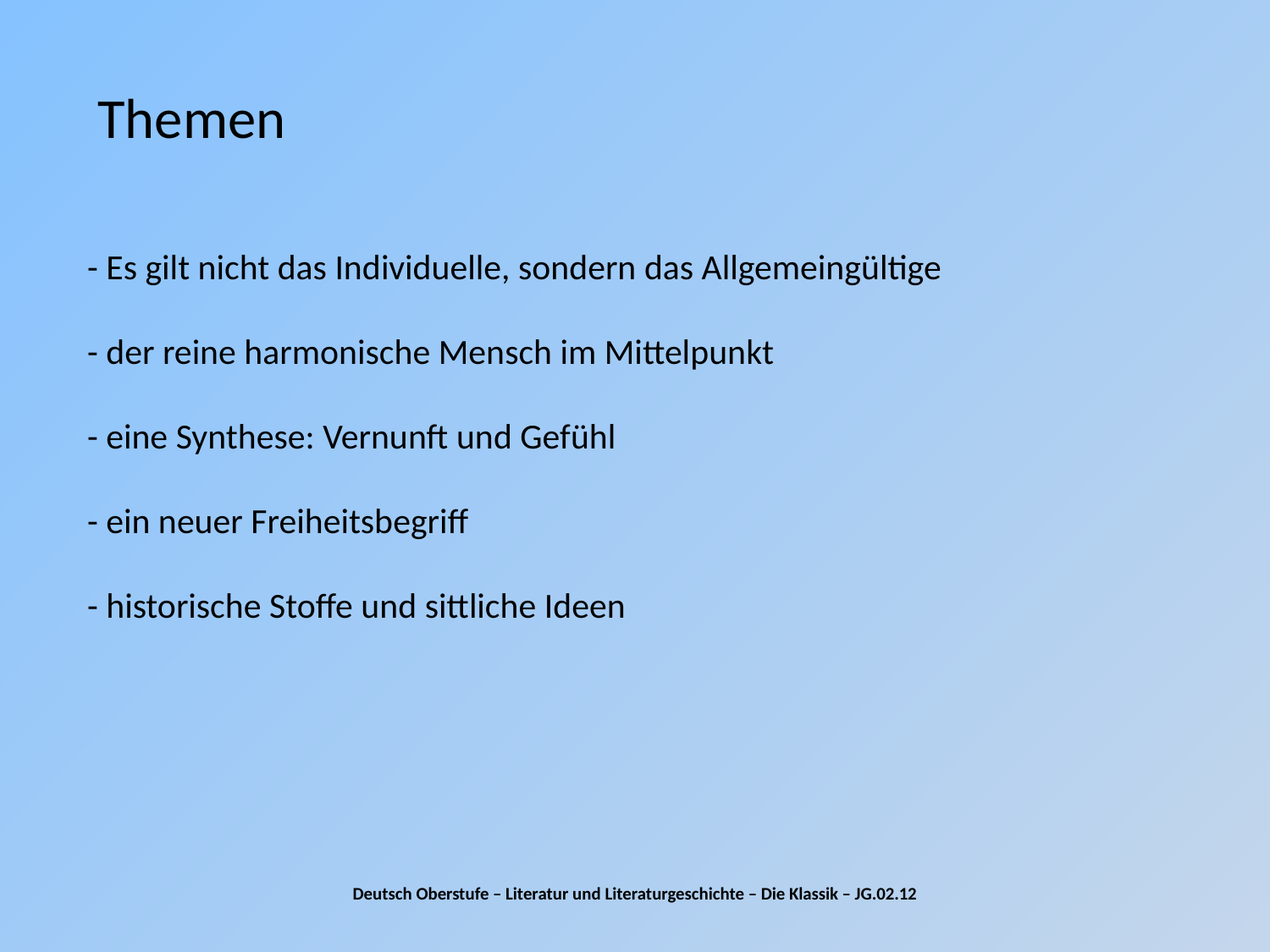

# Themen
- Es gilt nicht das Individuelle, sondern das Allgemeingültige
- der reine harmonische Mensch im Mittelpunkt
- eine Synthese: Vernunft und Gefühl
- ein neuer Freiheitsbegriff
- historische Stoffe und sittliche Ideen

Deutsch Oberstufe – Literatur und Literaturgeschichte – Die Klassik – JG.02.12